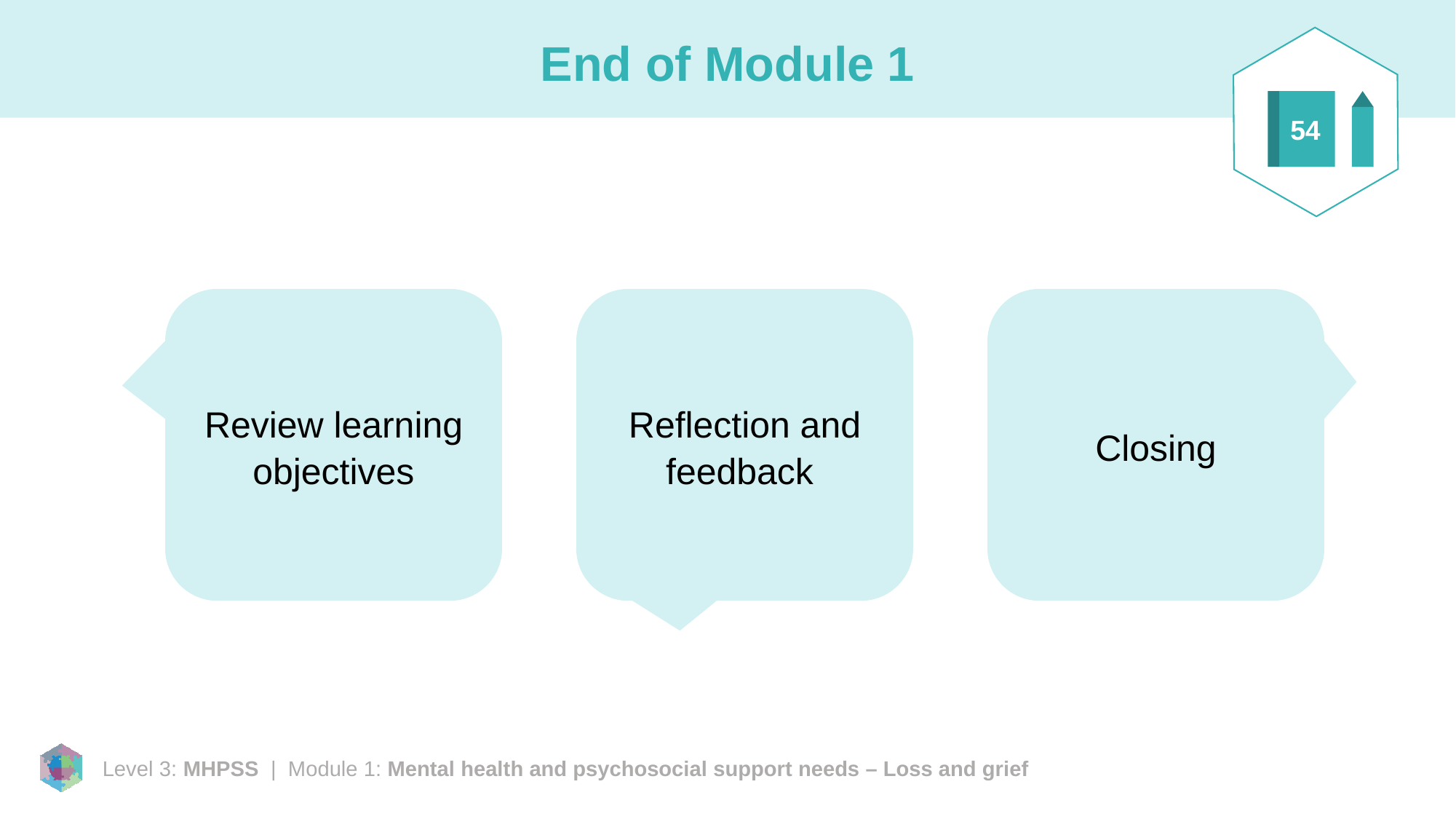

54

# End of Module 1
Review learning objectives
Reflection and feedback
Closing